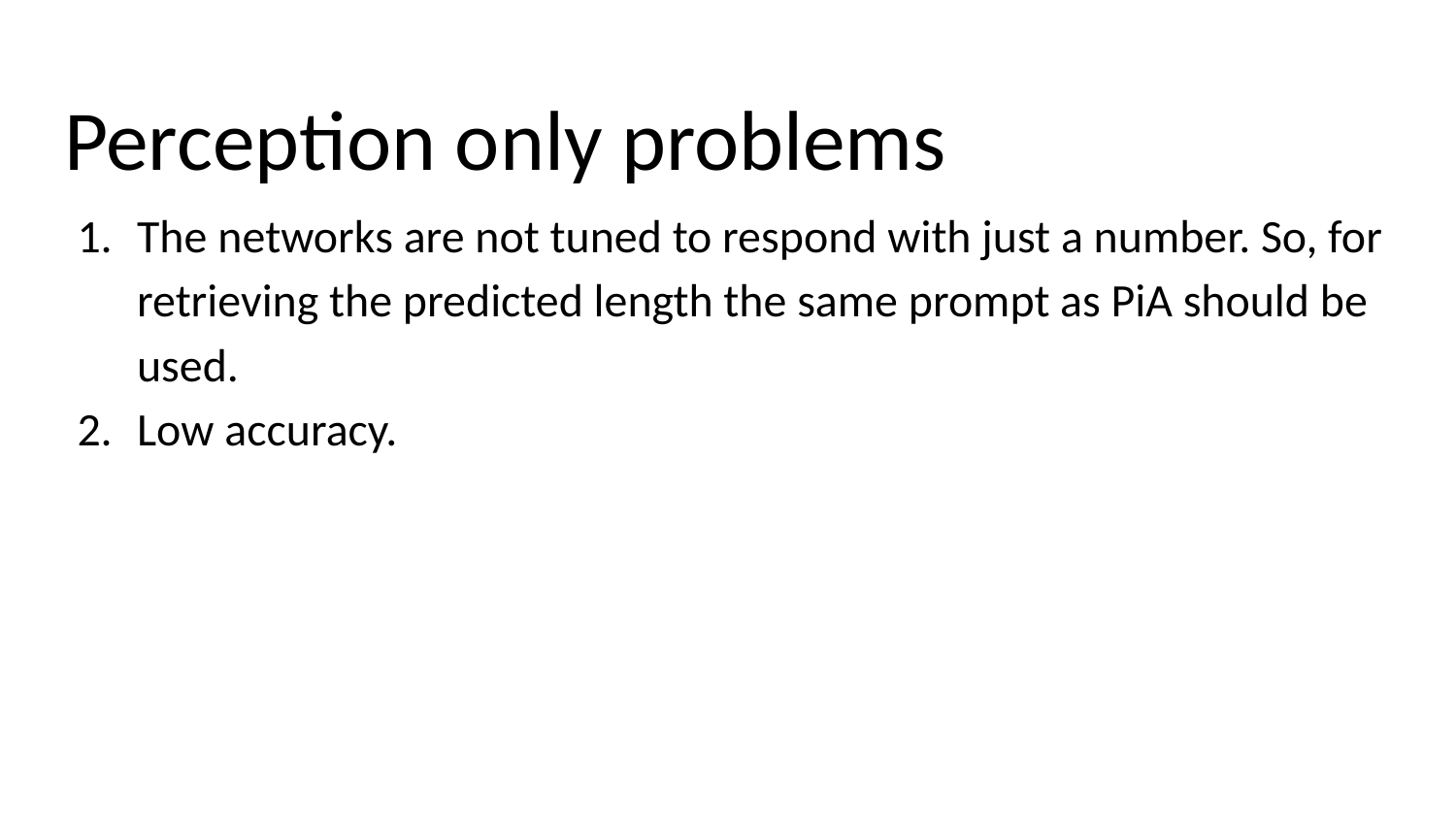

# Perception only problems
The networks are not tuned to respond with just a number. So, for retrieving the predicted length the same prompt as PiA should be used.
Low accuracy.